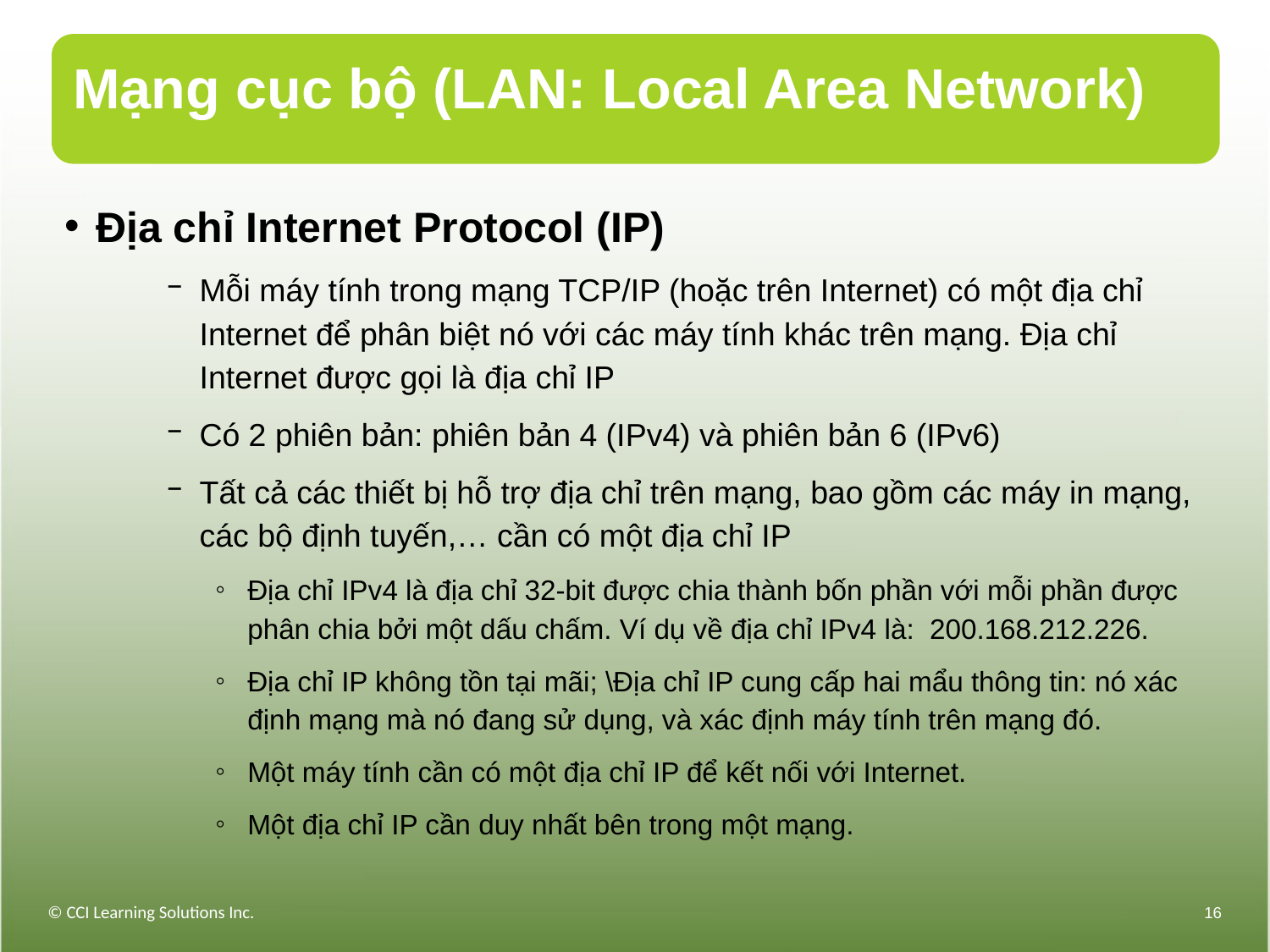

# Mạng cục bộ (LAN: Local Area Network)
Địa chỉ Internet Protocol (IP)
Mỗi máy tính trong mạng TCP/IP (hoặc trên Internet) có một địa chỉ Internet để phân biệt nó với các máy tính khác trên mạng. Địa chỉ Internet được gọi là địa chỉ IP
Có 2 phiên bản: phiên bản 4 (IPv4) và phiên bản 6 (IPv6)
Tất cả các thiết bị hỗ trợ địa chỉ trên mạng, bao gồm các máy in mạng, các bộ định tuyến,… cần có một địa chỉ IP
Địa chỉ IPv4 là địa chỉ 32-bit được chia thành bốn phần với mỗi phần được phân chia bởi một dấu chấm. Ví dụ về địa chỉ IPv4 là:  200.168.212.226.
Địa chỉ IP không tồn tại mãi; \Địa chỉ IP cung cấp hai mẩu thông tin: nó xác định mạng mà nó đang sử dụng, và xác định máy tính trên mạng đó.
Một máy tính cần có một địa chỉ IP để kết nối với Internet.
Một địa chỉ IP cần duy nhất bên trong một mạng.
© CCI Learning Solutions Inc.
16